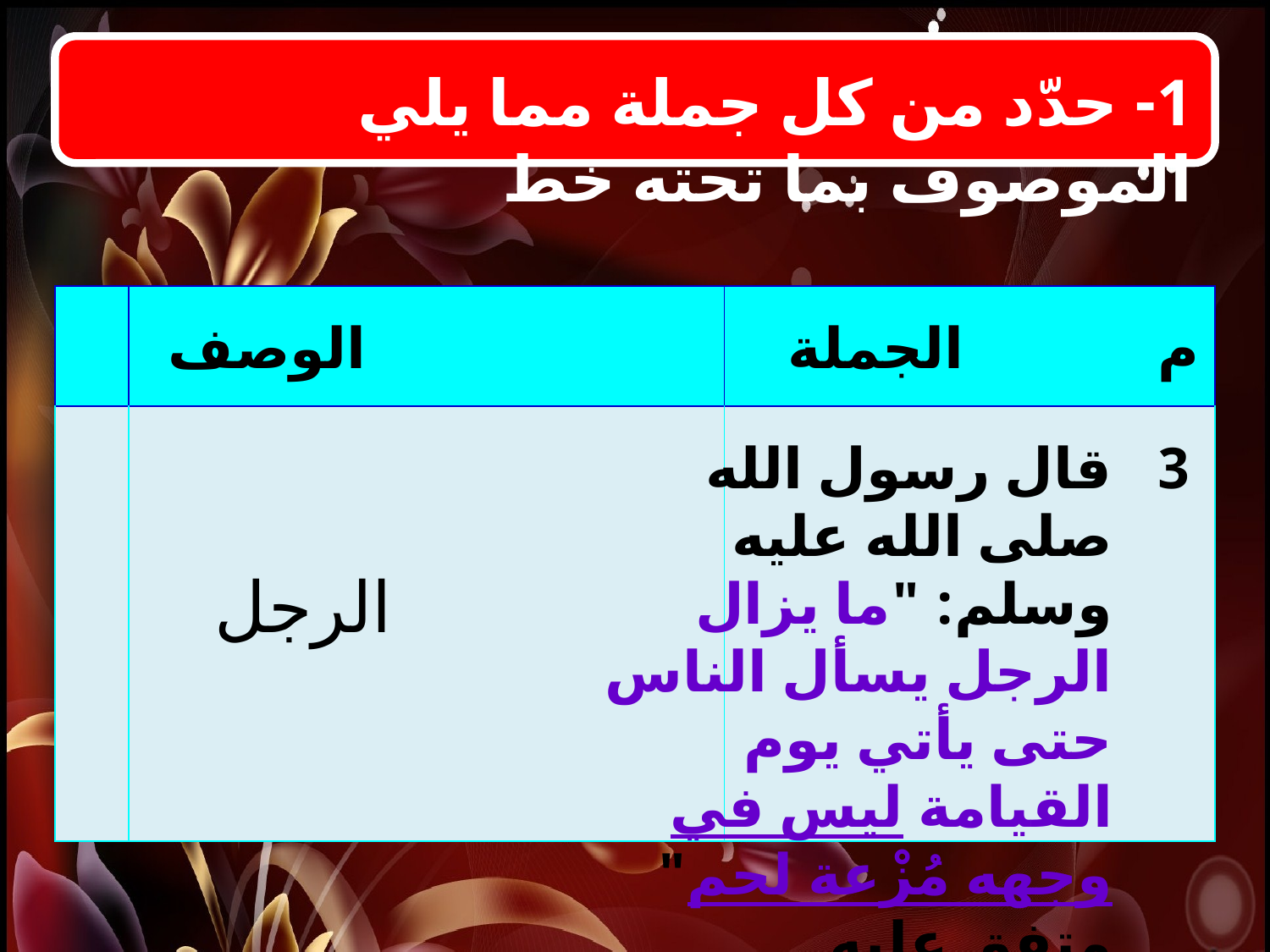

1- حدّد من كل جملة مما يلي الموصوف بما تحته خط
|  |  |  |
| --- | --- | --- |
|  |  |  |
الوصف
الجملة
م
قال رسول الله صلى الله عليه وسلم: "ما يزال الرجل يسأل الناس حتى يأتي يوم القيامة ليس في وجهه مُزْعة لحم" متفق عليه.
3
الرجل